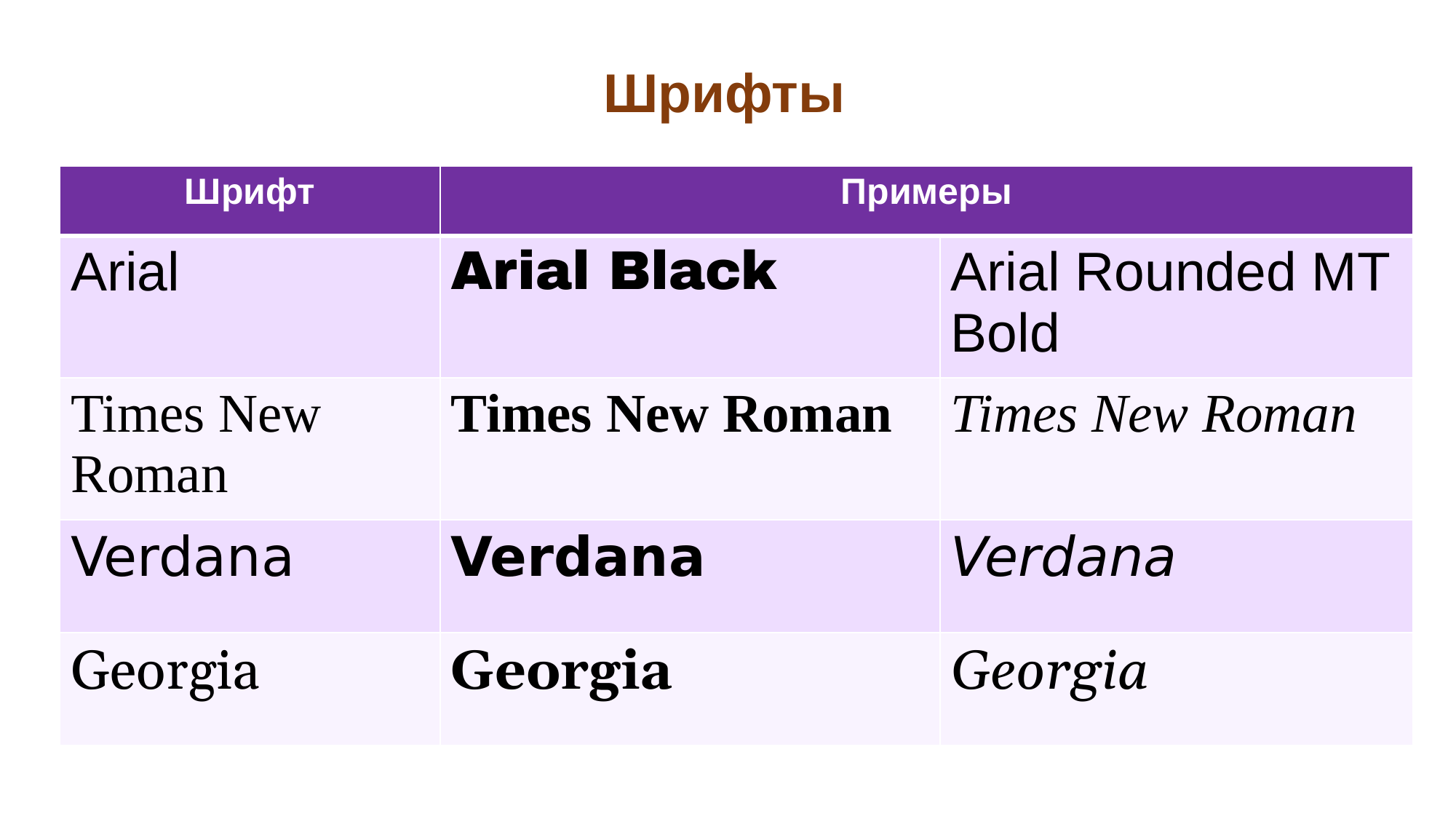

Шрифты
| Шрифт | Примеры |  |
| --- | --- | --- |
| Arial | Arial Black | Arial Rounded MT Bold |
| Times New Roman | Times New Roman | Times New Roman |
| Verdana | Verdana | Verdana |
| Georgia | Georgia | Georgia |